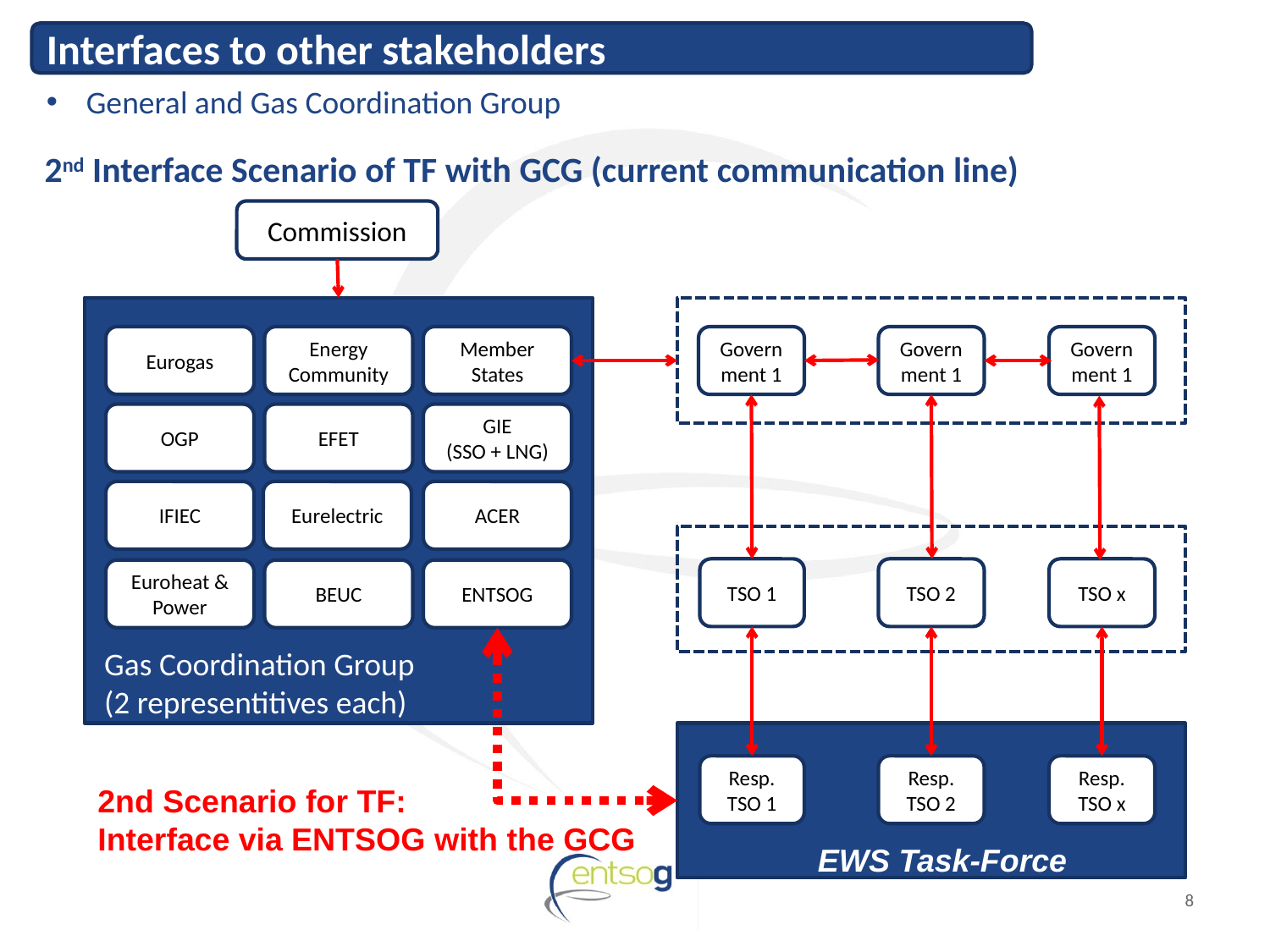

Interfaces to other stakeholders
General and Gas Coordination Group
# 2nd Interface Scenario of TF with GCG (current communication line)
Commission

 Gas Coordination Group
 (2 representitives each)

Eurogas
Energy Community
Member States
Government 1
Government 1
Government 1
OGP
EFET
GIE
(SSO + LNG)
IFIEC
Eurelectric
ACER

TSO 1
TSO 2
TSO x
Euroheat & Power
BEUC
ENTSOG

Resp.
TSO 1
Resp.
TSO 2
Resp.
TSO x
2nd Scenario for TF:
Interface via ENTSOG with the GCG

EWS Task-Force
8